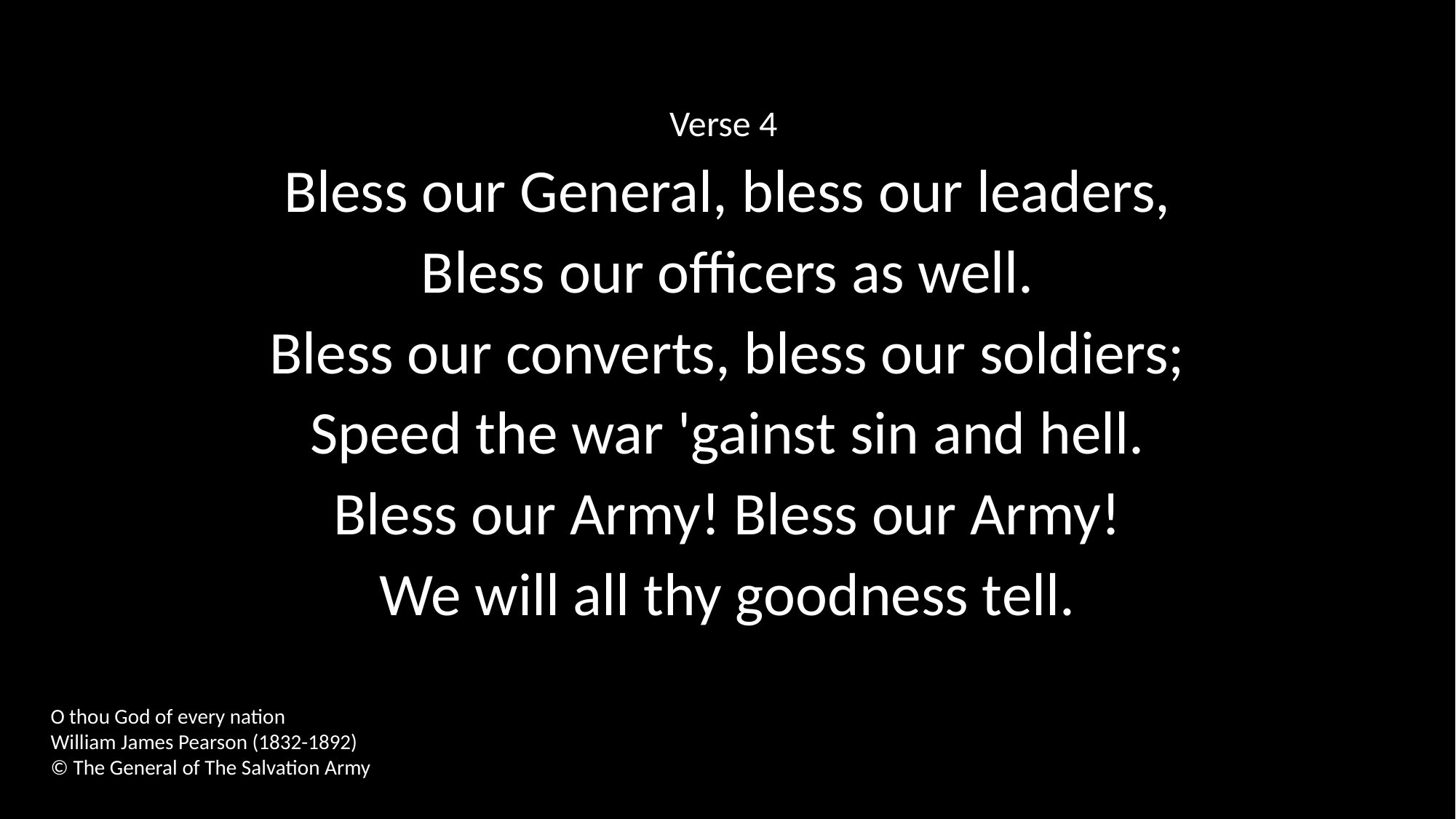

Verse 4
Bless our General, bless our leaders,
Bless our officers as well.
Bless our converts, bless our soldiers;
Speed the war 'gainst sin and hell.
Bless our Army! Bless our Army!
We will all thy goodness tell.
O thou God of every nation
William James Pearson (1832-1892)
© The General of The Salvation Army